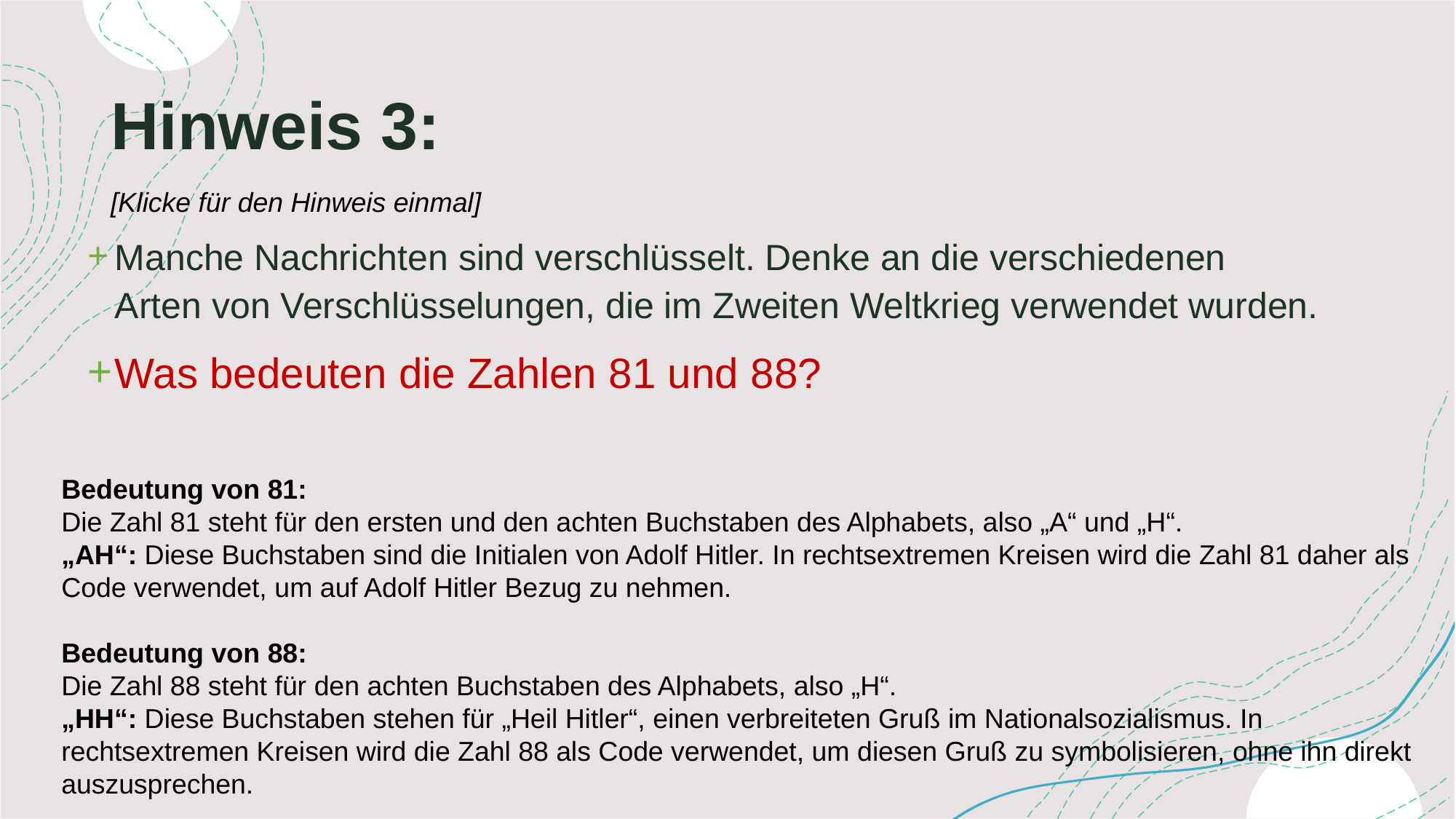

# Hinweis 3:
[Klicke für den Hinweis einmal]
Manche Nachrichten sind verschlüsselt. Denke an die verschiedenen Arten von Verschlüsselungen, die im Zweiten Weltkrieg verwendet wurden.
Was bedeuten die Zahlen 81 und 88?
Bedeutung von 81:
Die Zahl 81 steht für den ersten und den achten Buchstaben des Alphabets, also „A“ und „H“.
„AH“: Diese Buchstaben sind die Initialen von Adolf Hitler. In rechtsextremen Kreisen wird die Zahl 81 daher als Code verwendet, um auf Adolf Hitler Bezug zu nehmen.

Bedeutung von 88:
Die Zahl 88 steht für den achten Buchstaben des Alphabets, also „H“.
„HH“: Diese Buchstaben stehen für „Heil Hitler“, einen verbreiteten Gruß im Nationalsozialismus. In rechtsextremen Kreisen wird die Zahl 88 als Code verwendet, um diesen Gruß zu symbolisieren, ohne ihn direkt auszusprechen.